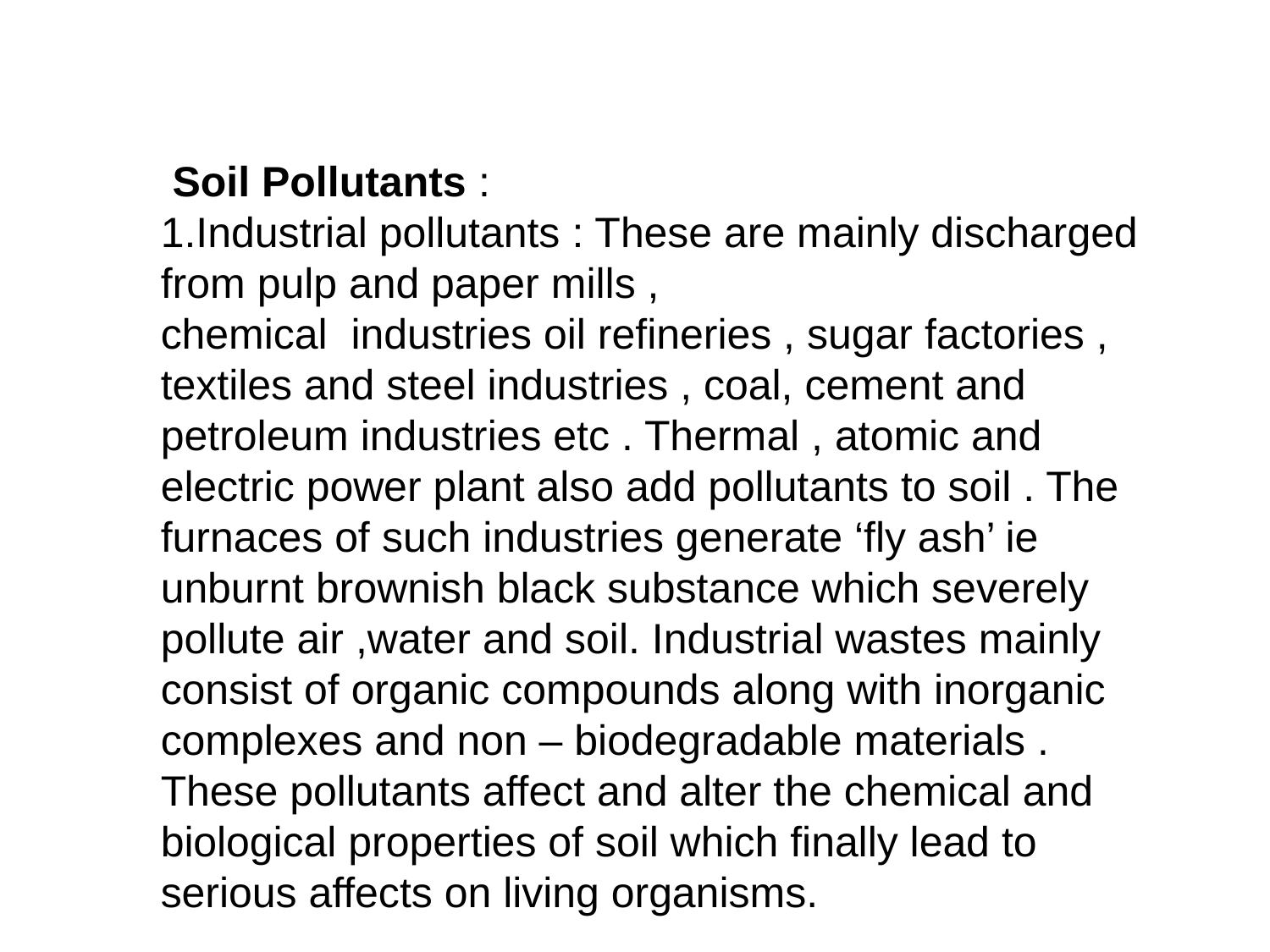

Soil Pollutants :
1.Industrial pollutants : These are mainly discharged from pulp and paper mills ,
chemical  industries oil refineries , sugar factories , textiles and steel industries , coal, cement and petroleum industries etc . Thermal , atomic and electric power plant also add pollutants to soil . The furnaces of such industries generate ‘fly ash’ ie unburnt brownish black substance which severely pollute air ,water and soil. Industrial wastes mainly consist of organic compounds along with inorganic complexes and non – biodegradable materials . These pollutants affect and alter the chemical and biological properties of soil which finally lead to serious affects on living organisms.